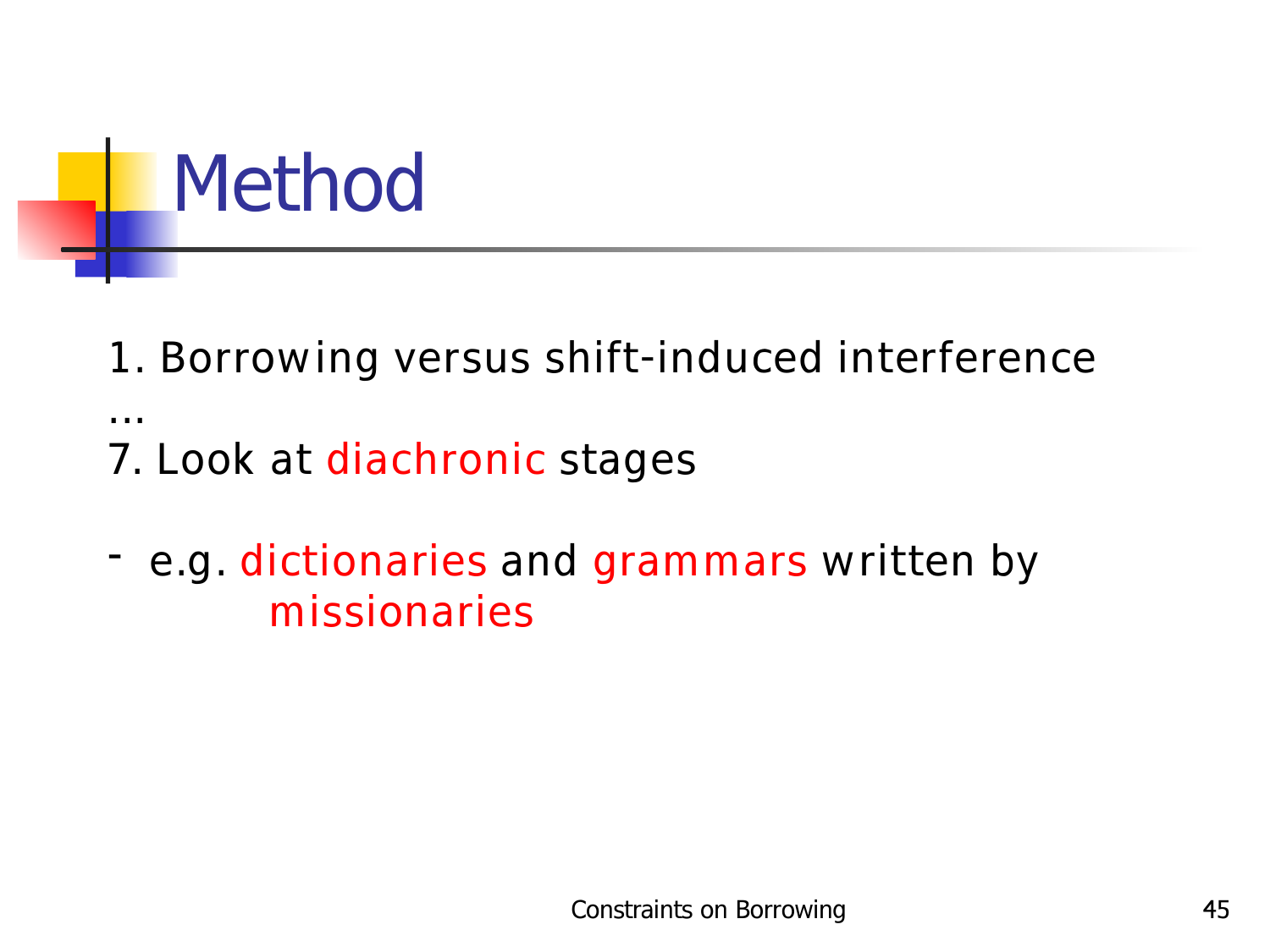

# Method
1. Borrowing versus shift-induced interference
...
7. Look at diachronic stages

 e.g. dictionaries and grammars written by
             missionaries
Constraints on Borrowing
45